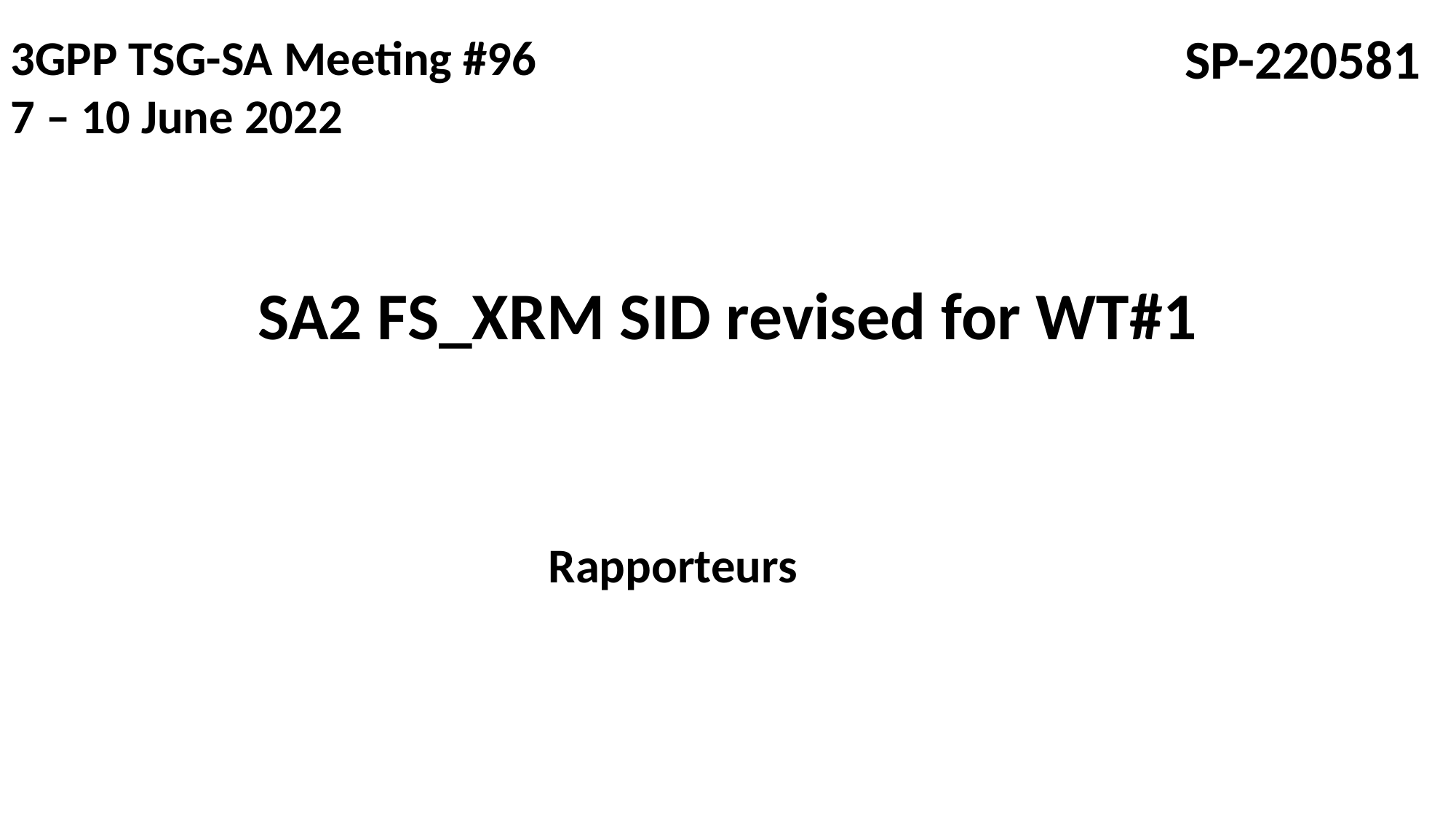

SP-220581
3GPP TSG-SA Meeting #96
7 – 10 June 2022
# SA2 FS_XRM SID revised for WT#1

Rapporteurs